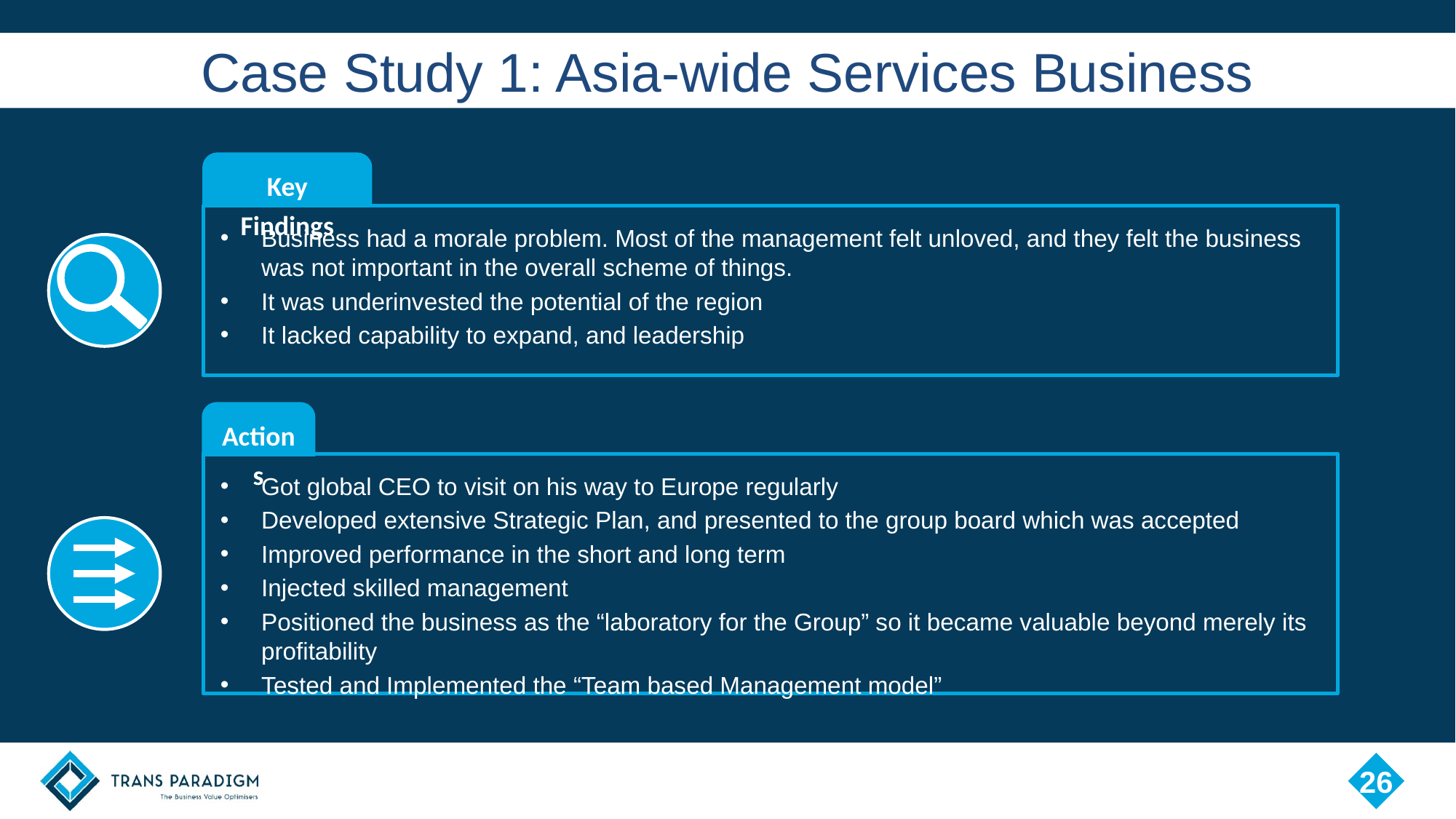

# Case Study 1: Asia-wide Services Business
Key Findings
Business had a morale problem. Most of the management felt unloved, and they felt the business was not important in the overall scheme of things.
It was underinvested the potential of the region
It lacked capability to expand, and leadership

Actions
Got global CEO to visit on his way to Europe regularly
Developed extensive Strategic Plan, and presented to the group board which was accepted
Improved performance in the short and long term
Injected skilled management
Positioned the business as the “laboratory for the Group” so it became valuable beyond merely its profitability
Tested and Implemented the “Team based Management model”